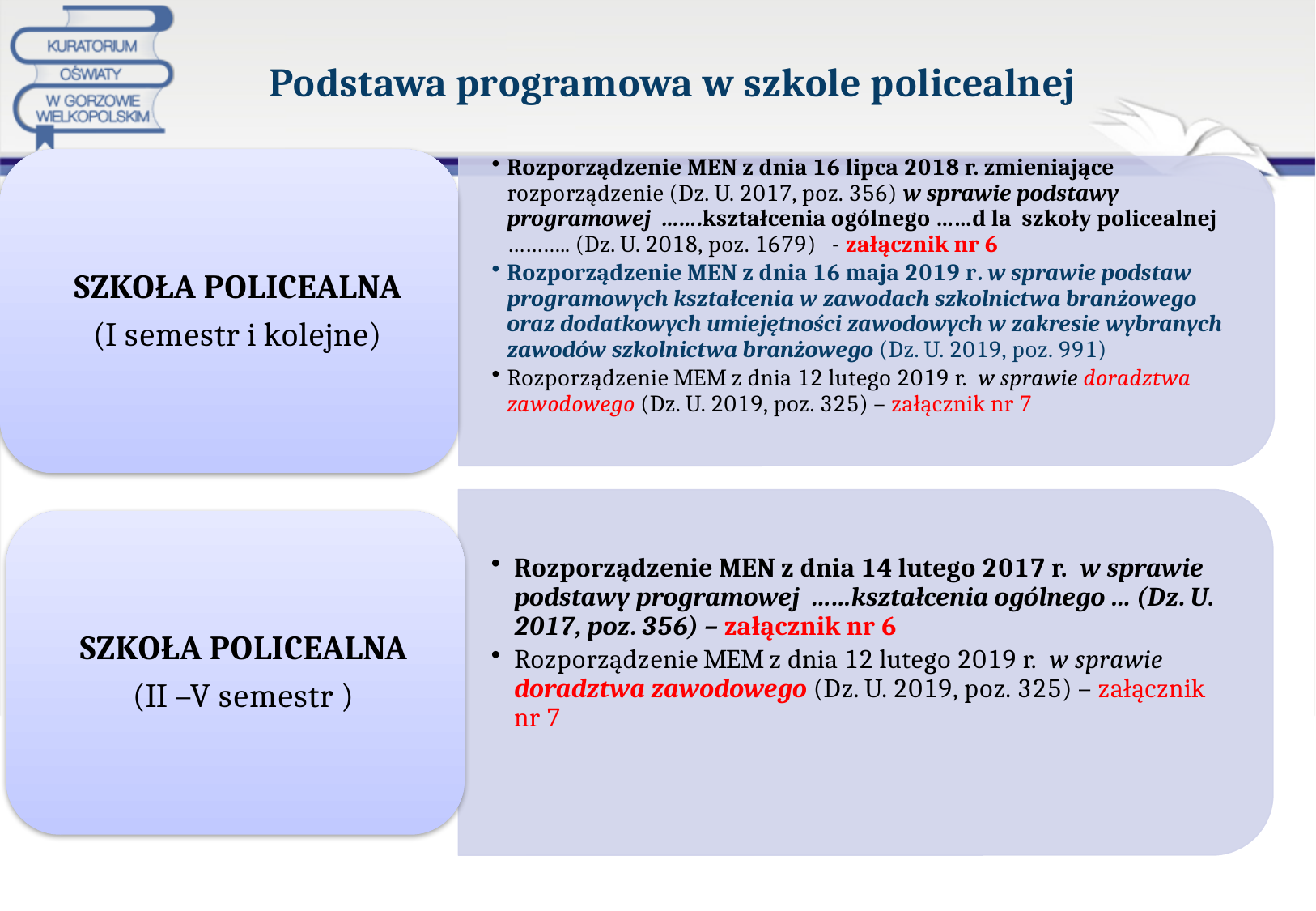

# Podstawa programowa w szkole policealnej

Rozporządzenie MEN z dnia 16 lipca 2018 r. zmieniające rozporządzenie (Dz. U. 2017, poz. 356) w sprawie podstawy programowej  …….kształcenia ogólnego ……d la  szkoły policealnej ……….. (Dz. U. 2018, poz. 1679)   - załącznik nr 6
Rozporządzenie MEN z dnia 16 maja 2019 r. w sprawie podstaw programowych kształcenia w zawodach szkolnictwa branżowego oraz dodatkowych umiejętności zawodowych w zakresie wybranych zawodów szkolnictwa branżowego (Dz. U. 2019, poz. 991)
Rozporządzenie MEM z dnia 12 lutego 2019 r.  w sprawie doradztwa zawodowego (Dz. U. 2019, poz. 325) – załącznik nr 7

SZKOŁA POLICEALNA
(I semestr i kolejne)

Rozporządzenie MEN z dnia 14 lutego 2017 r.  w sprawie podstawy programowej  ……kształcenia ogólnego … (Dz. U. 2017, poz. 356) – załącznik nr 6
Rozporządzenie MEM z dnia 12 lutego 2019 r.  w sprawie doradztwa zawodowego (Dz. U. 2019, poz. 325) – załącznik nr 7

SZKOŁA POLICEALNA
(II –V semestr )